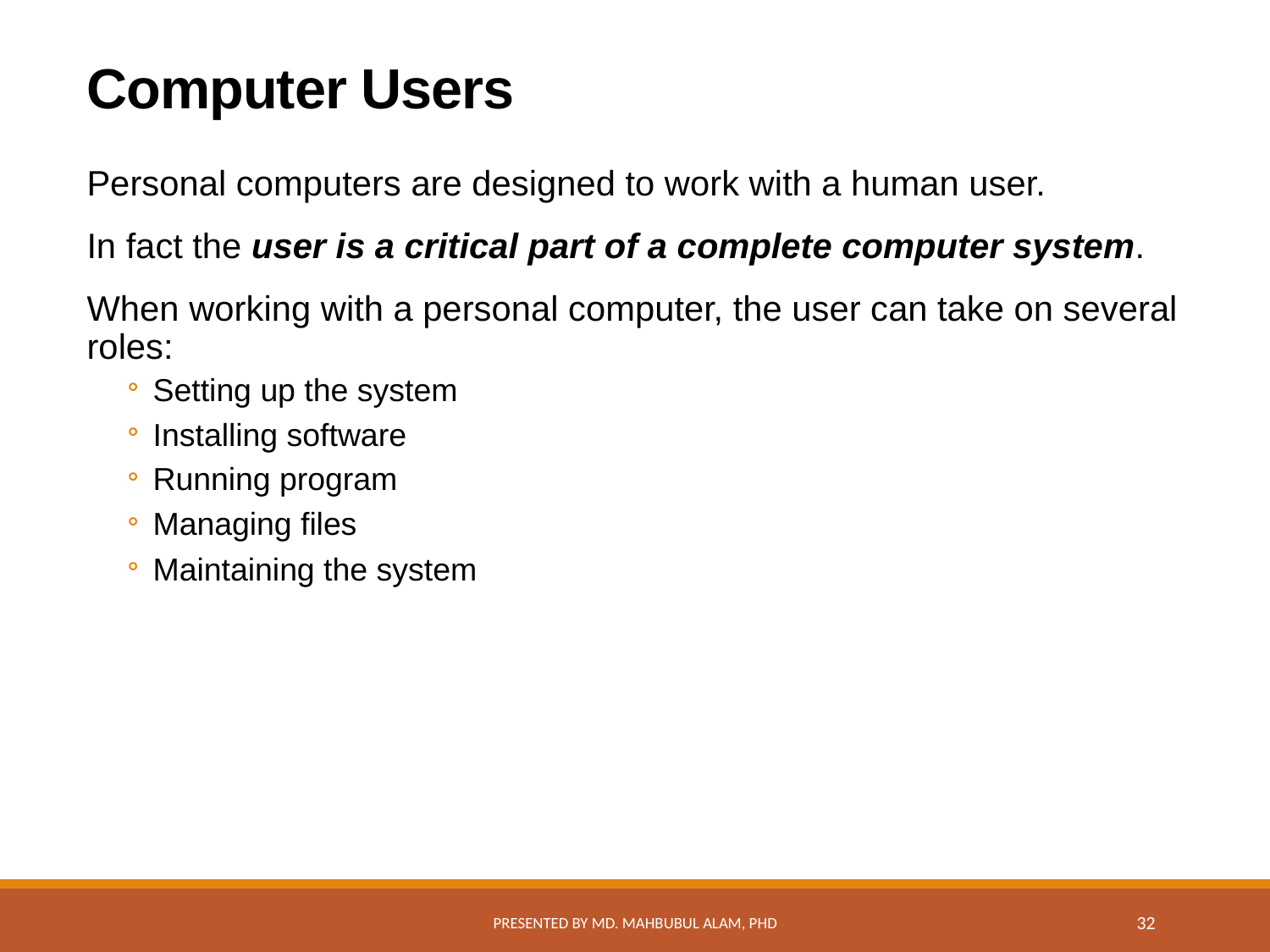

# Computer Users
Personal computers are designed to work with a human user.
In fact the user is a critical part of a complete computer system.
When working with a personal computer, the user can take on several roles:
Setting up the system
Installing software
Running program
Managing files
Maintaining the system

Presented by Md. Mahbubul Alam, PhD
32